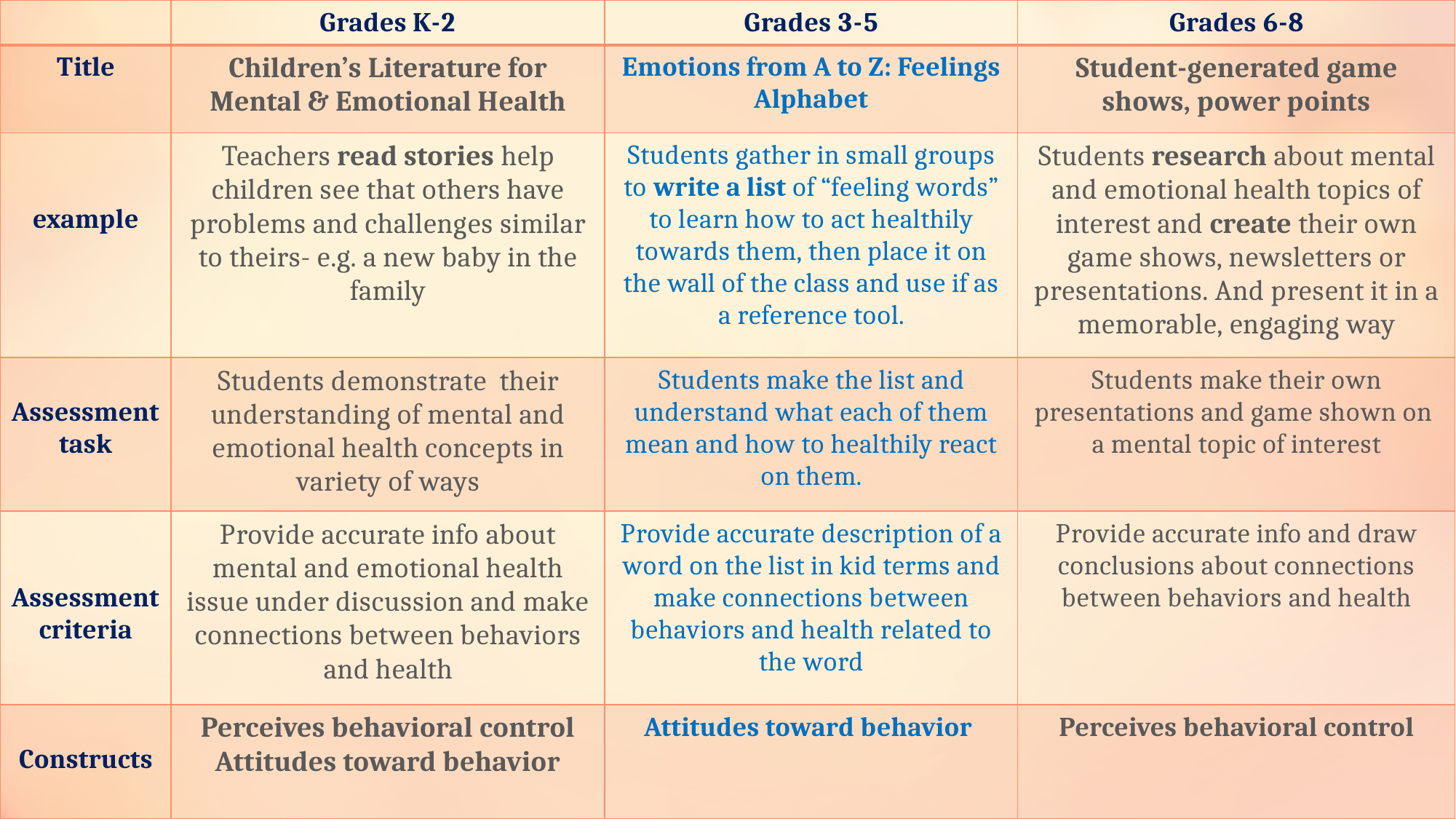

|  | Grades K-2 | Grades 3-5 | Grades 6-8 |
| --- | --- | --- | --- |
| Title | Children’s Literature for Mental & Emotional Health | Emotions from A to Z: Feelings Alphabet | Student-generated game shows, power points |
| example | Teachers read stories help children see that others have problems and challenges similar to theirs- e.g. a new baby in the family | Students gather in small groups to write a list of “feeling words” to learn how to act healthily towards them, then place it on the wall of the class and use if as a reference tool. | Students research about mental and emotional health topics of interest and create their own game shows, newsletters or presentations. And present it in a memorable, engaging way |
| Assessment task | Students demonstrate their understanding of mental and emotional health concepts in variety of ways | Students make the list and understand what each of them mean and how to healthily react on them. | Students make their own presentations and game shown on a mental topic of interest |
| Assessment criteria | Provide accurate info about mental and emotional health issue under discussion and make connections between behaviors and health | Provide accurate description of a word on the list in kid terms and make connections between behaviors and health related to the word | Provide accurate info and draw conclusions about connections between behaviors and health |
| Constructs | Perceives behavioral control Attitudes toward behavior | Attitudes toward behavior | Perceives behavioral control |